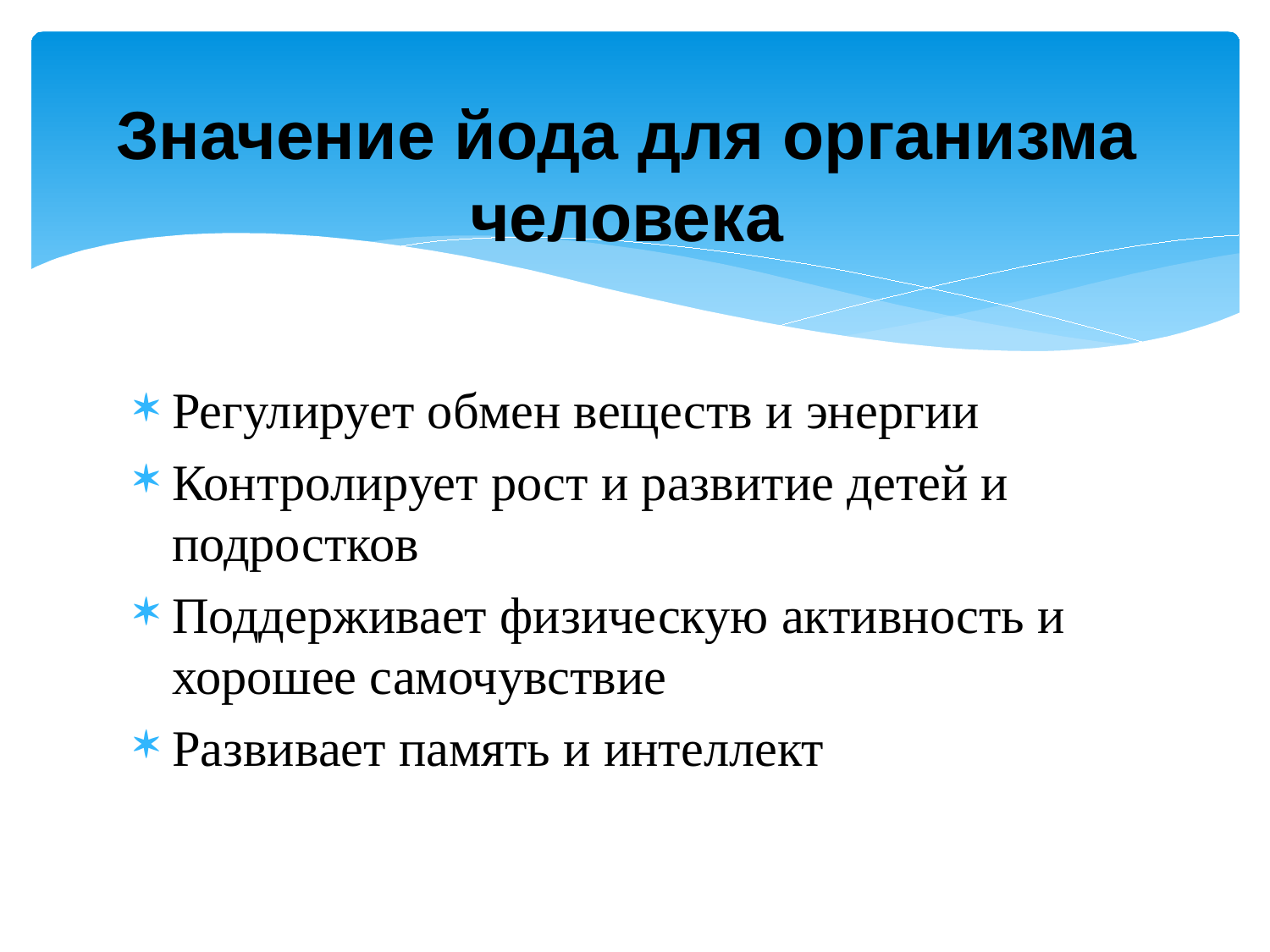

# Значение йода для организма человека
Регулирует обмен веществ и энергии
Контролирует рост и развитие детей и подростков
Поддерживает физическую активность и хорошее самочувствие
Развивает память и интеллект